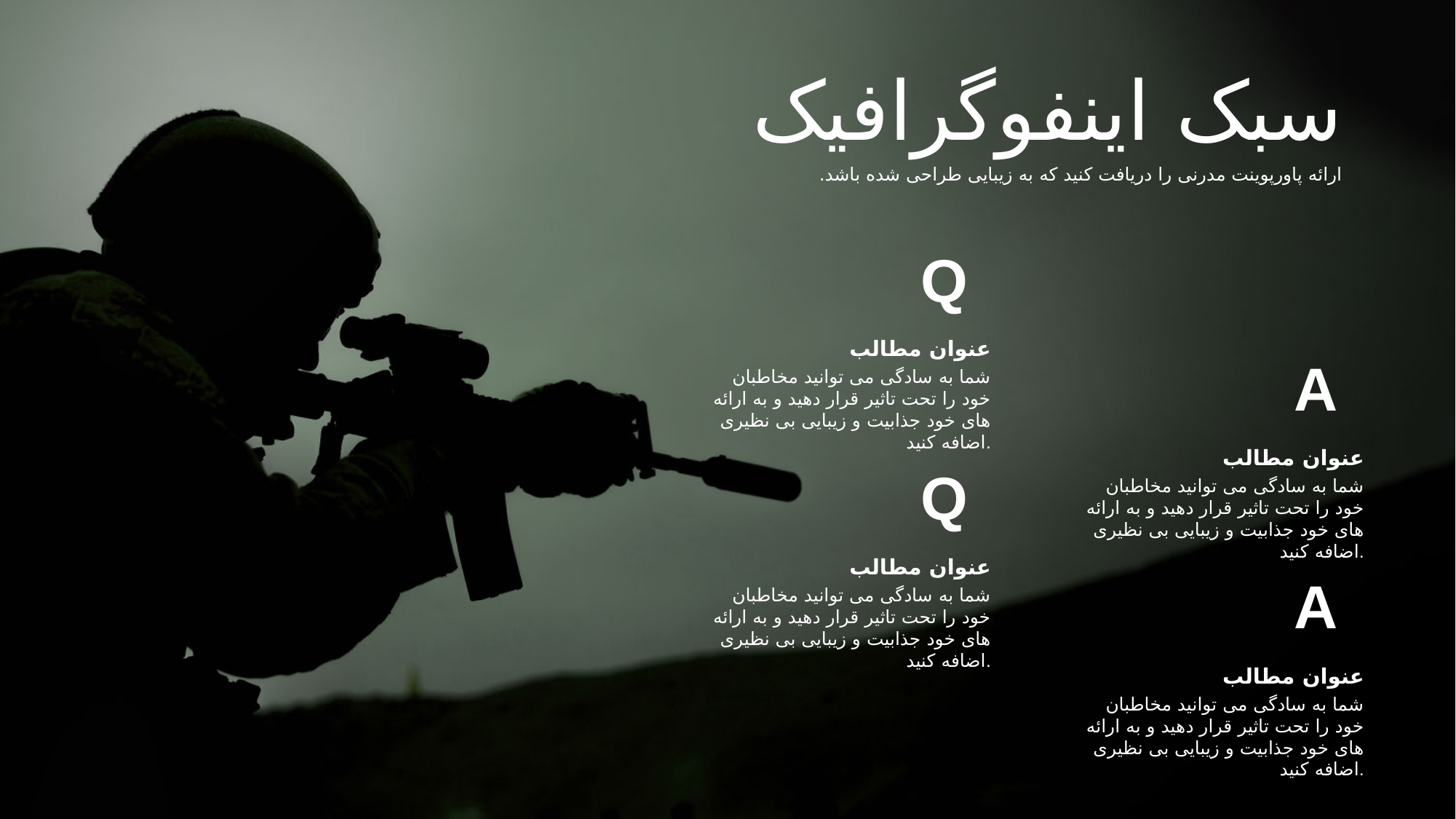

سبک اینفوگرافیک
ارائه پاورپوینت مدرنی را دریافت کنید که به زیبایی طراحی شده باشد.
Q
عنوان مطالب
شما به سادگی می توانید مخاطبان خود را تحت تاثیر قرار دهید و به ارائه های خود جذابیت و زیبایی بی نظیری اضافه کنید.
A
عنوان مطالب
شما به سادگی می توانید مخاطبان خود را تحت تاثیر قرار دهید و به ارائه های خود جذابیت و زیبایی بی نظیری اضافه کنید.
Q
عنوان مطالب
شما به سادگی می توانید مخاطبان خود را تحت تاثیر قرار دهید و به ارائه های خود جذابیت و زیبایی بی نظیری اضافه کنید.
A
عنوان مطالب
شما به سادگی می توانید مخاطبان خود را تحت تاثیر قرار دهید و به ارائه های خود جذابیت و زیبایی بی نظیری اضافه کنید.